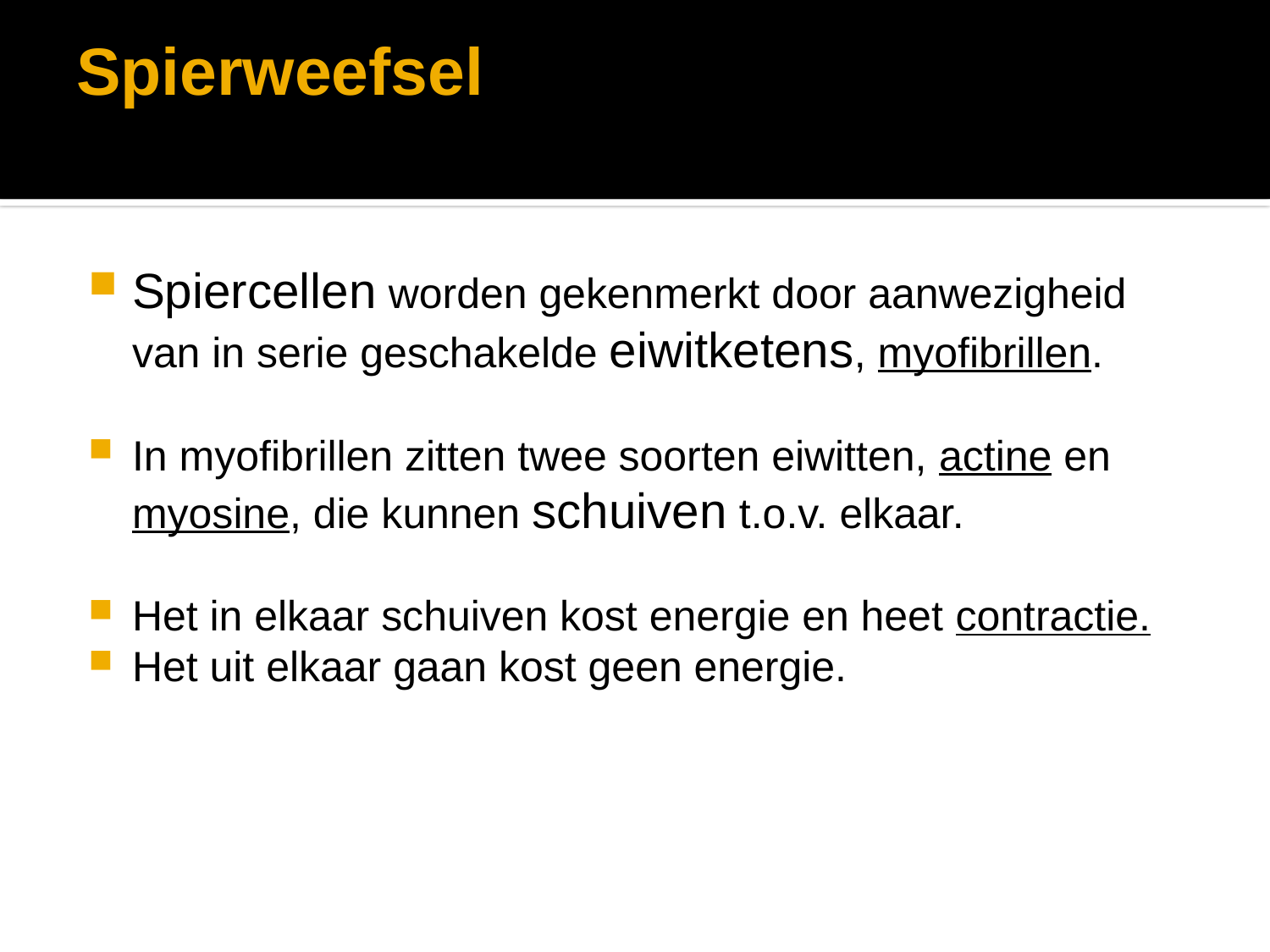

# Spierweefsel
Spiercellen worden gekenmerkt door aanwezigheid van in serie geschakelde eiwitketens, myofibrillen.
In myofibrillen zitten twee soorten eiwitten, actine en myosine, die kunnen schuiven t.o.v. elkaar.
Het in elkaar schuiven kost energie en heet contractie.
Het uit elkaar gaan kost geen energie.